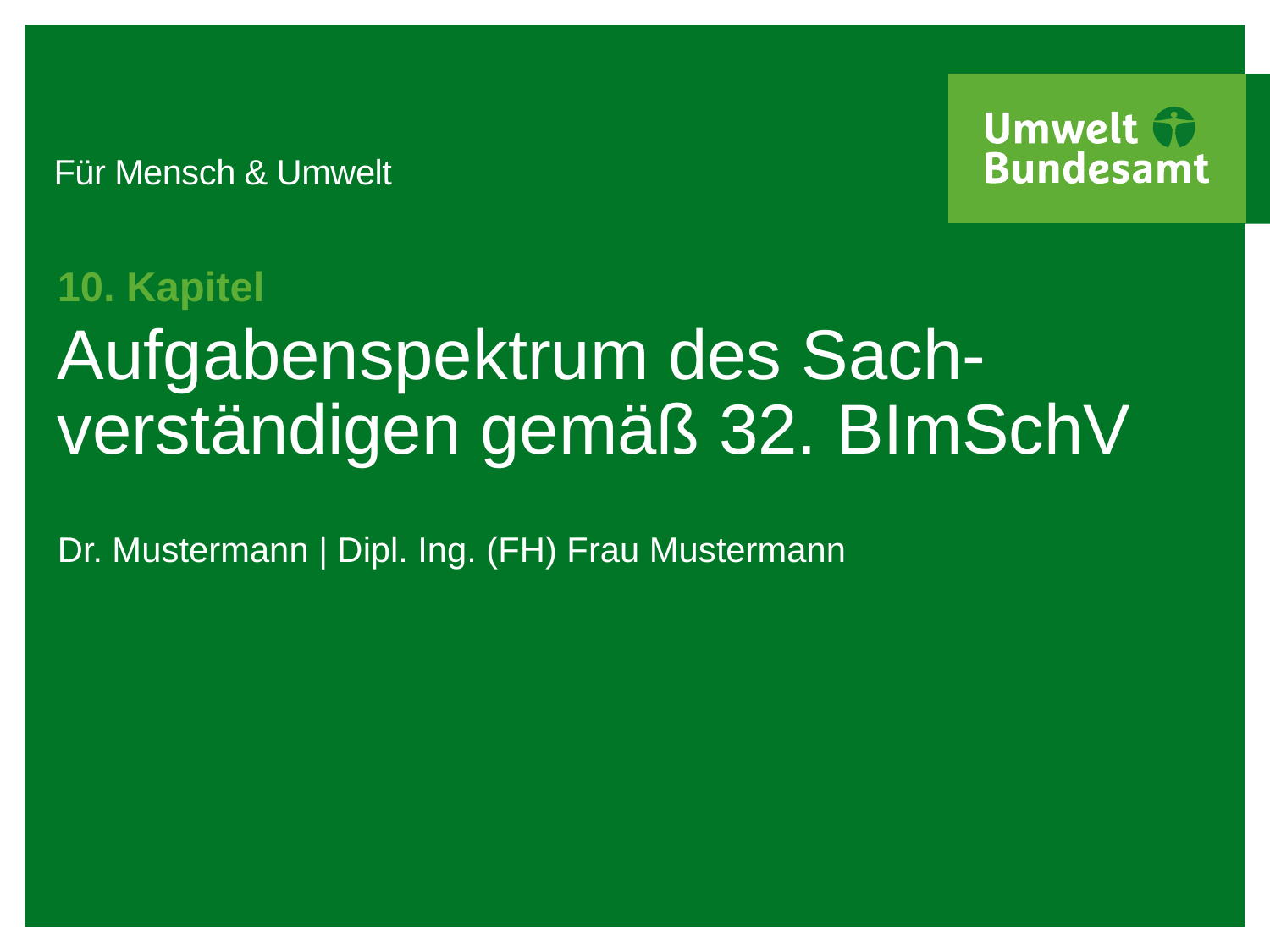

# 10. Kapitel
Aufgabenspektrum des Sach-
verständigen gemäß 32. BImSchV
Dr. Mustermann | Dipl. Ing. (FH) Frau Mustermann